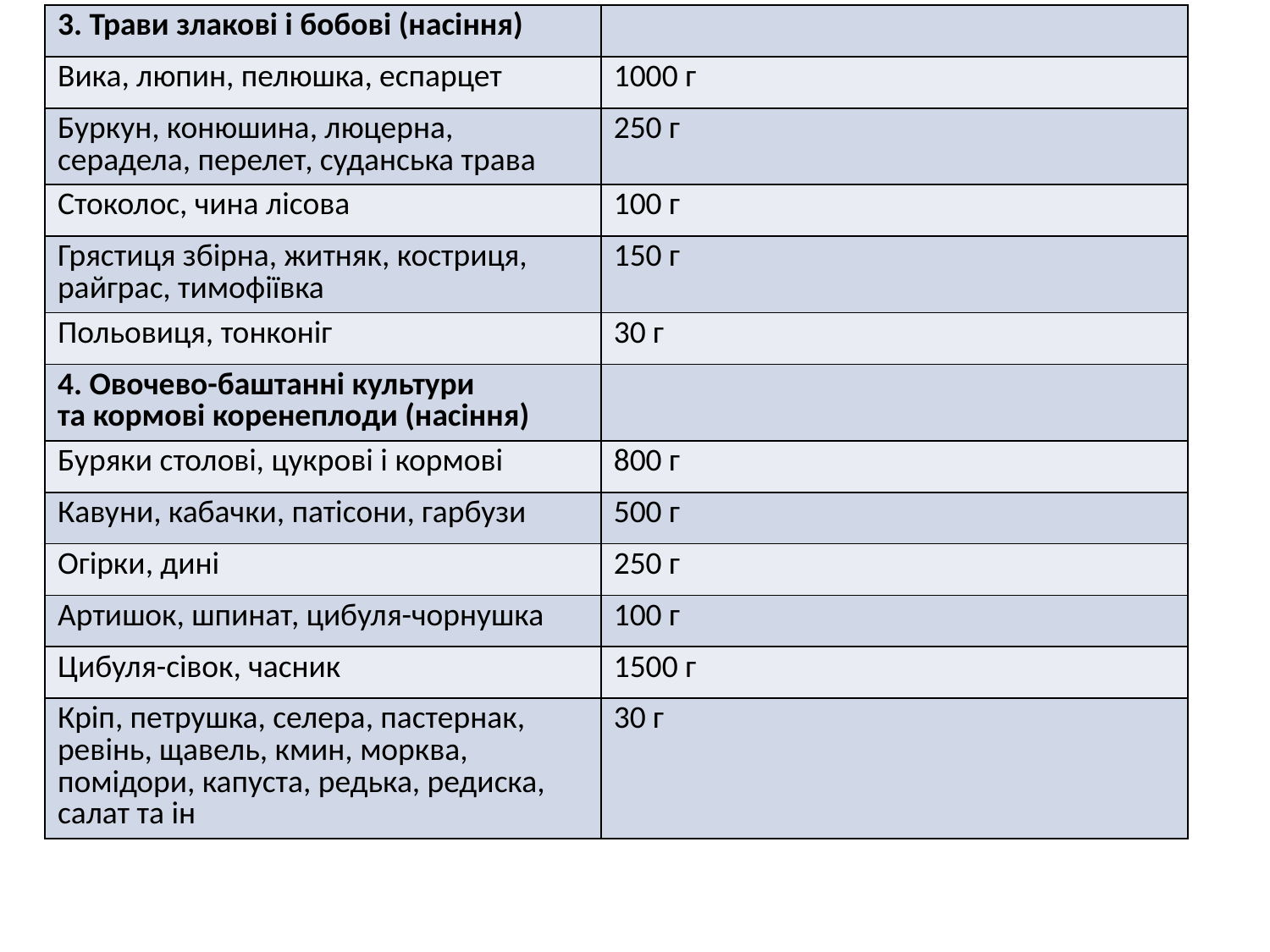

| 3. Трави злакові і бобові (насіння) |  |
| --- | --- |
| Вика, люпин, пелюшка, еспарцет | 1000 г |
| Буркун, конюшина, люцерна, серадела, перелет, суданська трава | 250 г |
| Стоколос, чина лісова | 100 г |
| Грястиця збірна, житняк, костриця, райграс, тимофіївка | 150 г |
| Польовиця, тонконіг | 30 г |
| 4. Овочево-баштанні культури та кормові коренеплоди (насіння) |  |
| Буряки столові, цукрові і кормові | 800 г |
| Кавуни, кабачки, патісони, гарбузи | 500 г |
| Огірки, дині | 250 г |
| Артишок, шпинат, цибуля-чорнушка | 100 г |
| Цибуля-сівок, часник | 1500 г |
| Кріп, петрушка, селера, пастернак, ревінь, щавель, кмин, морква, помідори, капуста, редька, редиска, салат та ін | 30 г |